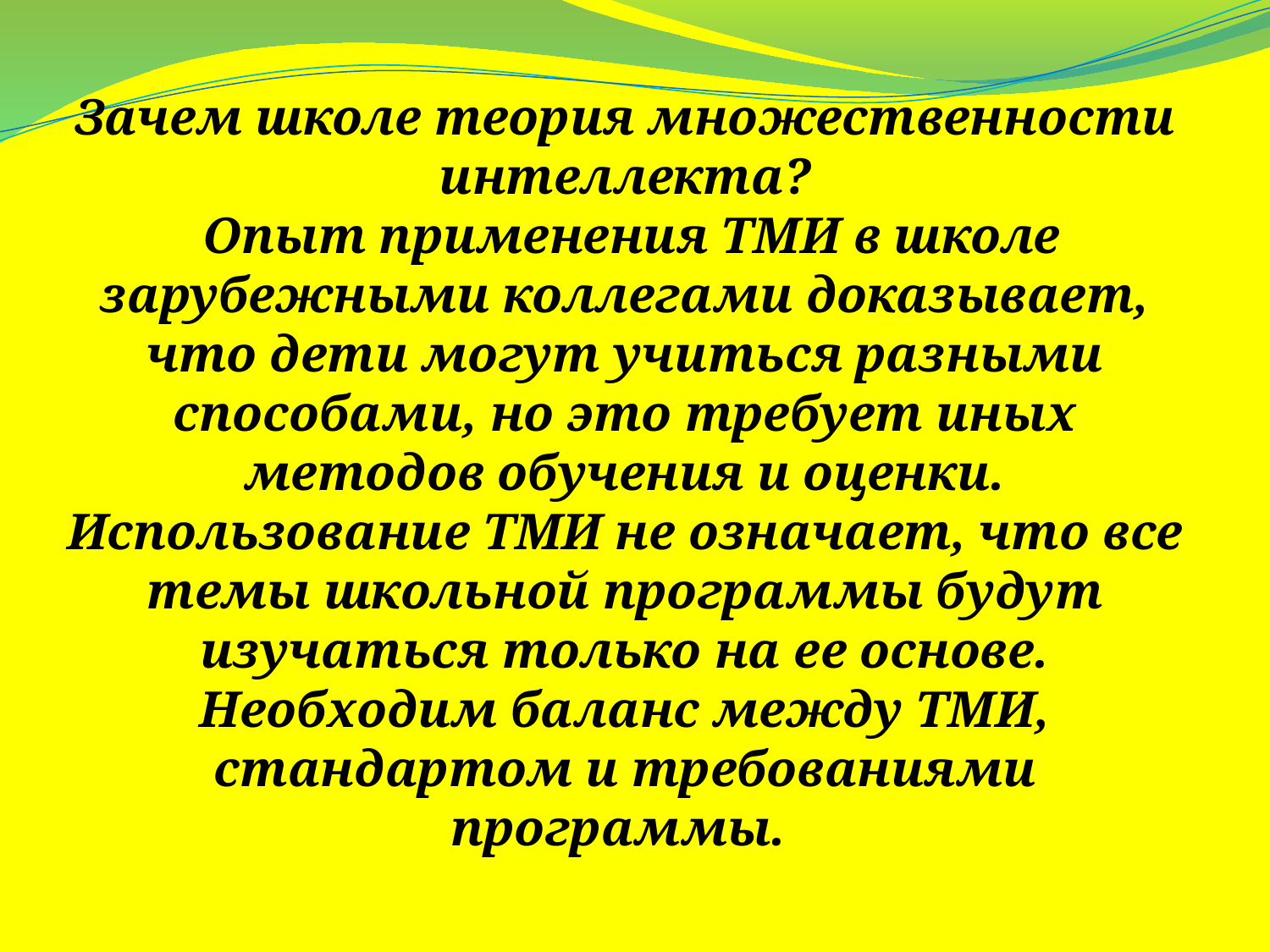

Зачем школе теория множественности интеллекта?
 Опыт применения ТМИ в школе зарубежными коллегами доказывает, что дети могут учиться разными способами, но это требует иных методов обучения и оценки. Использование ТМИ не означает, что все темы школьной программы будут изучаться только на ее основе. Необходим баланс между ТМИ, стандартом и требованиями программы.